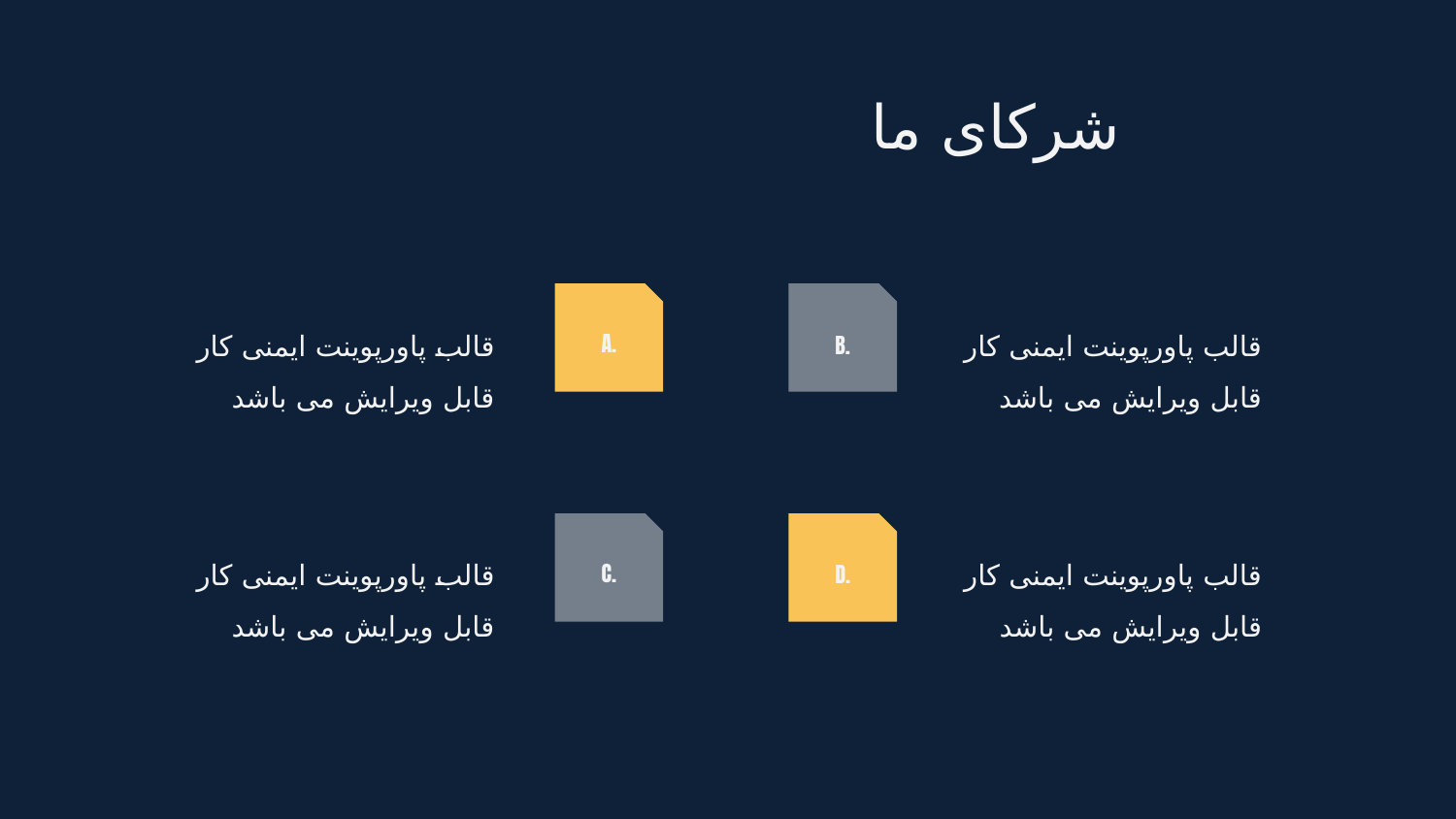

شرکای ما

قالب پاورپوینت ایمنی کار قابل ویرایش می باشد
قالب پاورپوینت ایمنی کار قابل ویرایش می باشد
# A.
B.

قالب پاورپوینت ایمنی کار قابل ویرایش می باشد
قالب پاورپوینت ایمنی کار قابل ویرایش می باشد
C.
D.